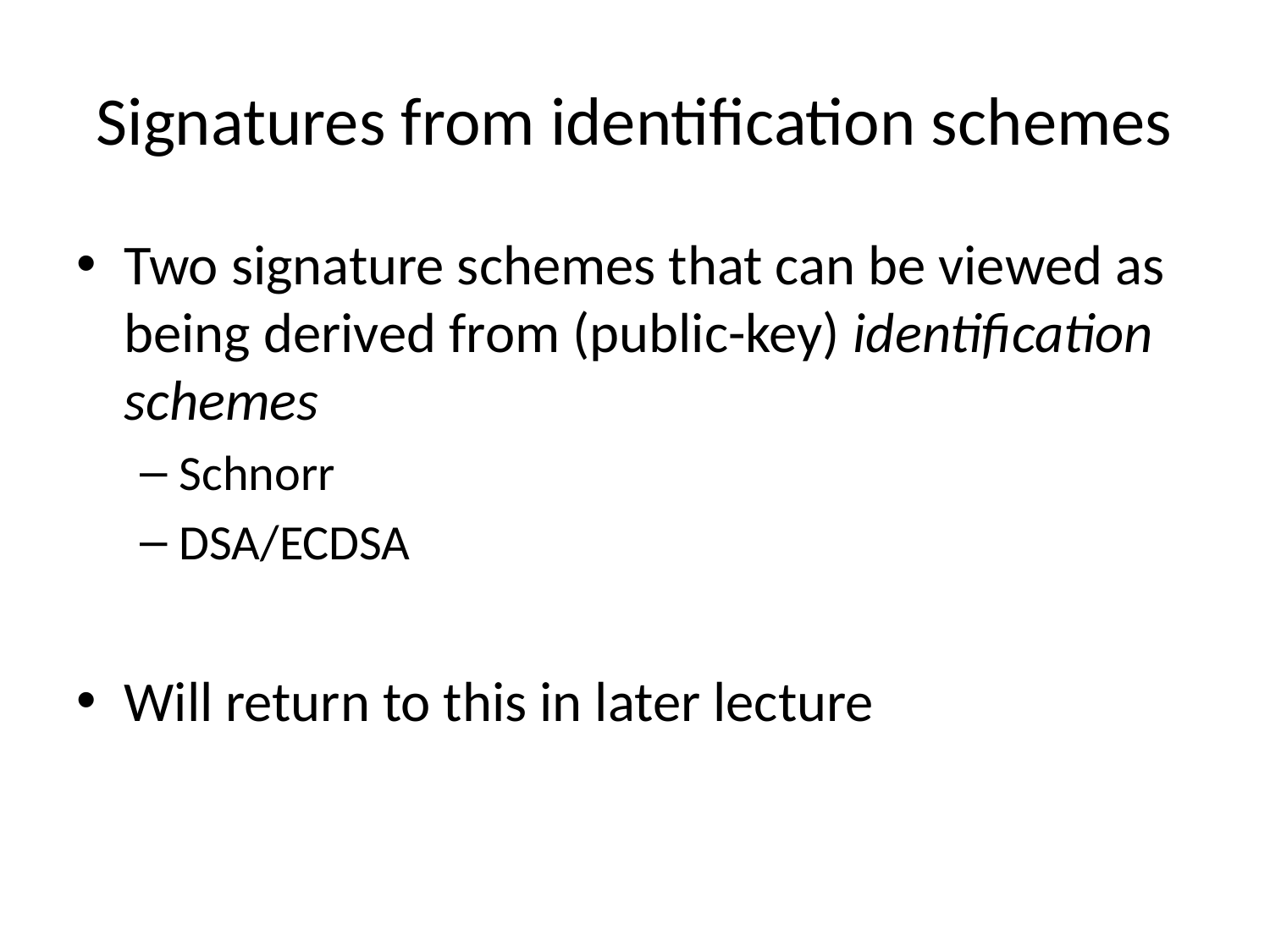

# Signatures from identification schemes
Two signature schemes that can be viewed as being derived from (public-key) identification schemes
Schnorr
DSA/ECDSA

Will return to this in later lecture